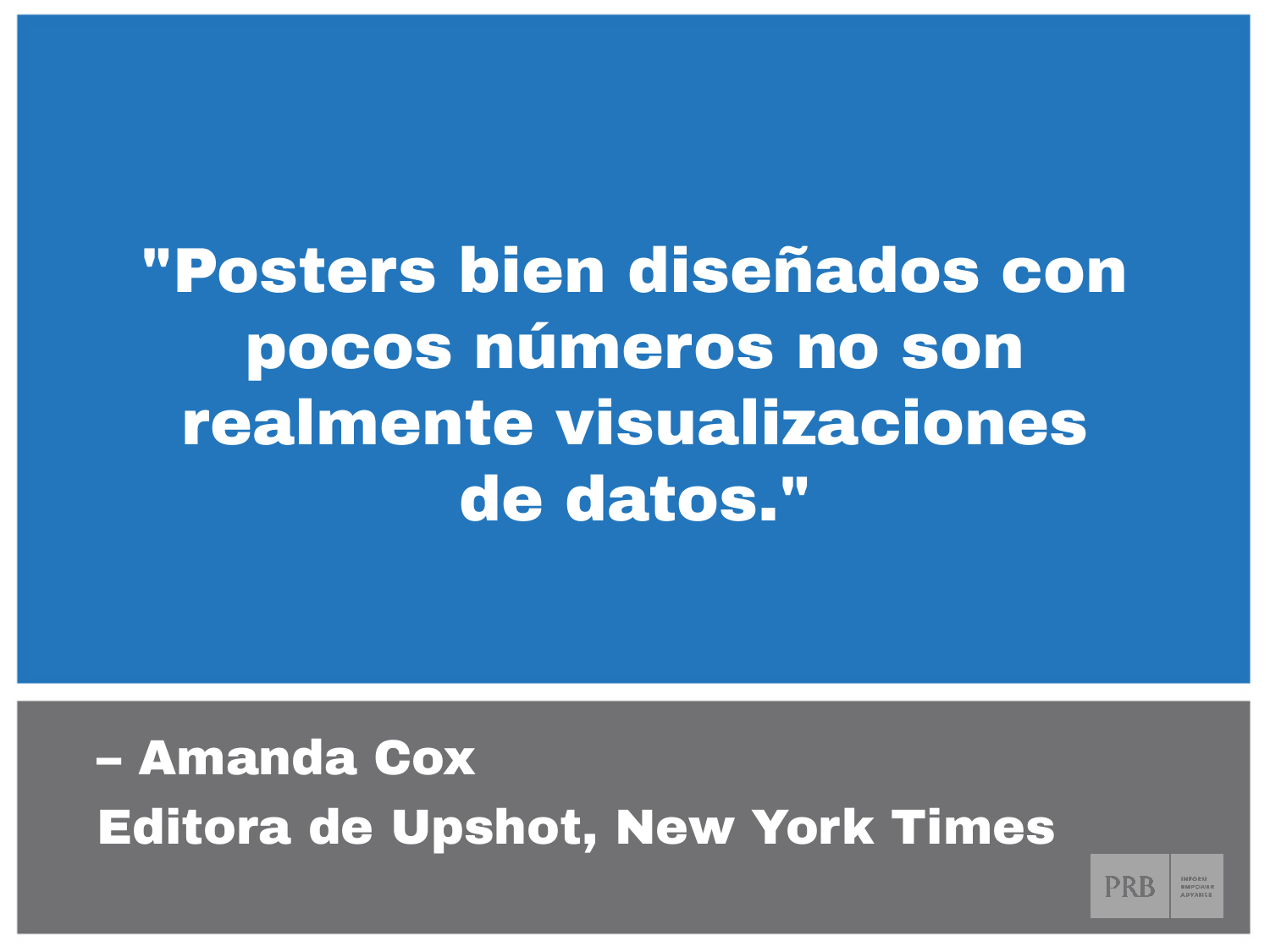

"Posters bien diseñados con pocos números no son realmente visualizaciones de datos."

– Amanda Cox
Editora de Upshot, New York Times